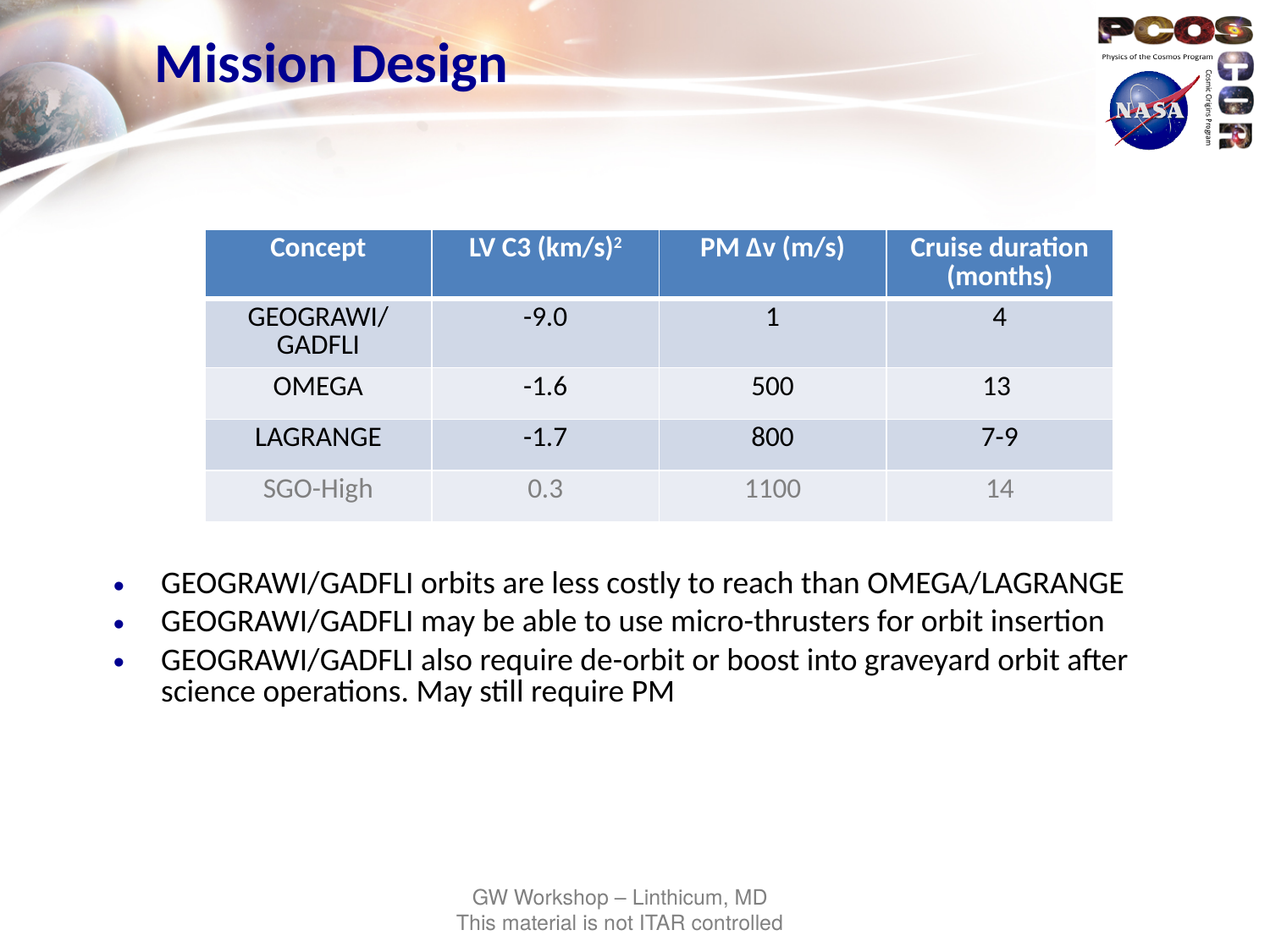

# Mission Design
| Concept | LV C3 (km/s)2 | PM ∆v (m/s) | Cruise duration (months) |
| --- | --- | --- | --- |
| GEOGRAWI/GADFLI | -9.0 | 1 | 4 |
| OMEGA | -1.6 | 500 | 13 |
| LAGRANGE | -1.7 | 800 | 7-9 |
| SGO-High | 0.3 | 1100 | 14 |
GEOGRAWI/GADFLI orbits are less costly to reach than OMEGA/LAGRANGE
GEOGRAWI/GADFLI may be able to use micro-thrusters for orbit insertion
GEOGRAWI/GADFLI also require de-orbit or boost into graveyard orbit after science operations. May still require PM